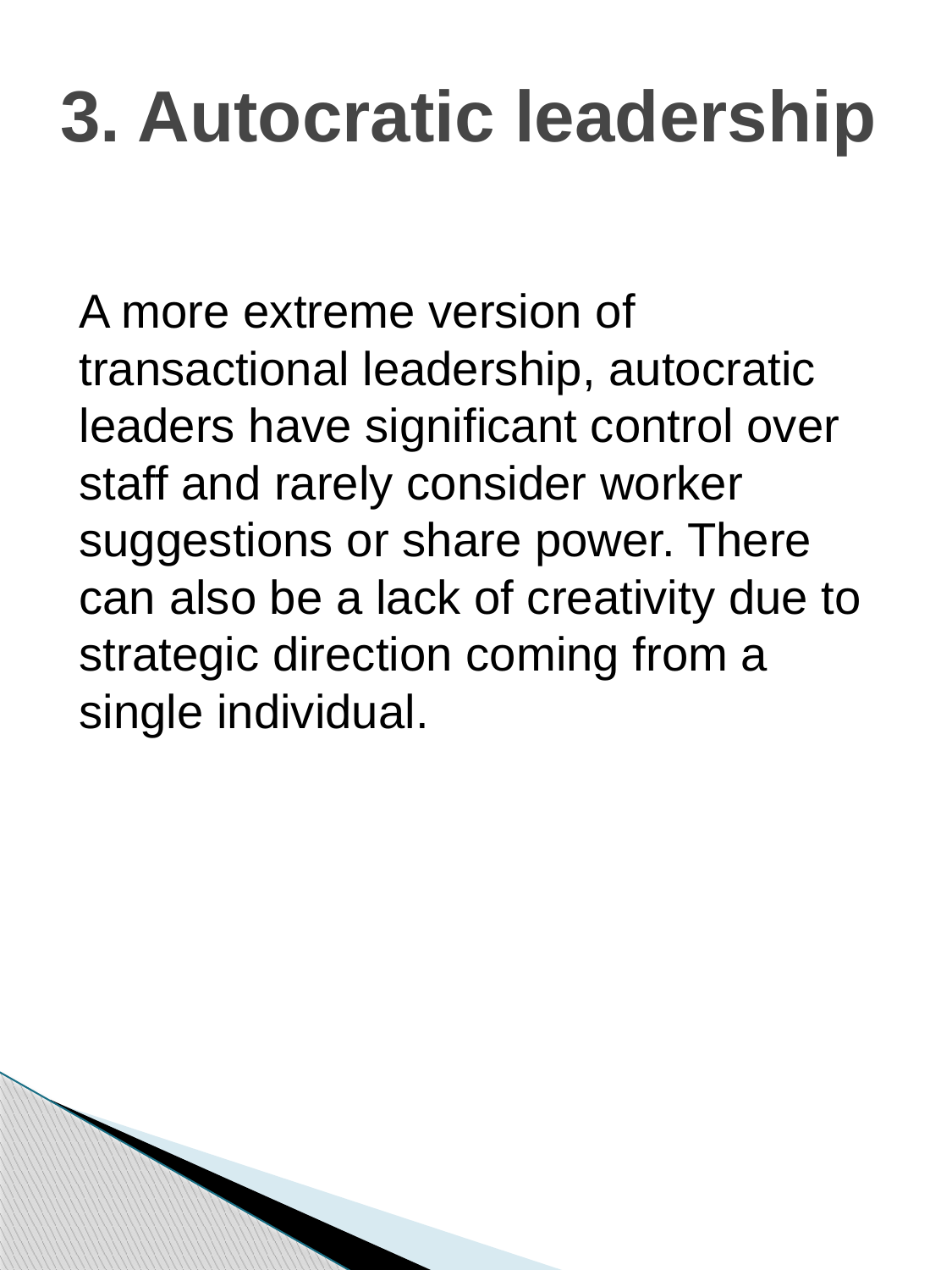

# 3. Autocratic leadership
A more extreme version of transactional leadership, autocratic leaders have significant control over staff and rarely consider worker suggestions or share power. There can also be a lack of creativity due to strategic direction coming from a single individual.